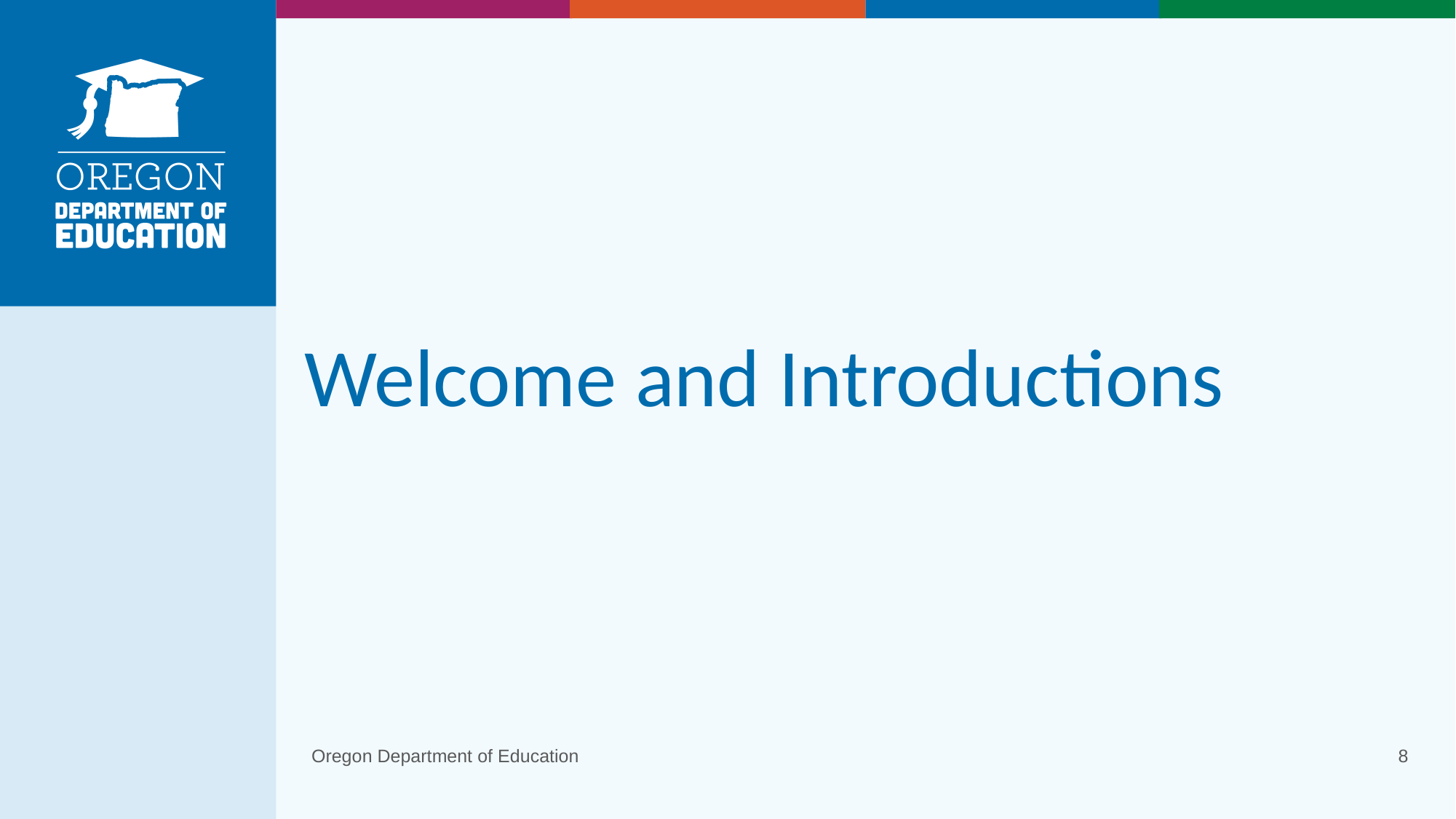

# Welcome and Introductions
Oregon Department of Education
8